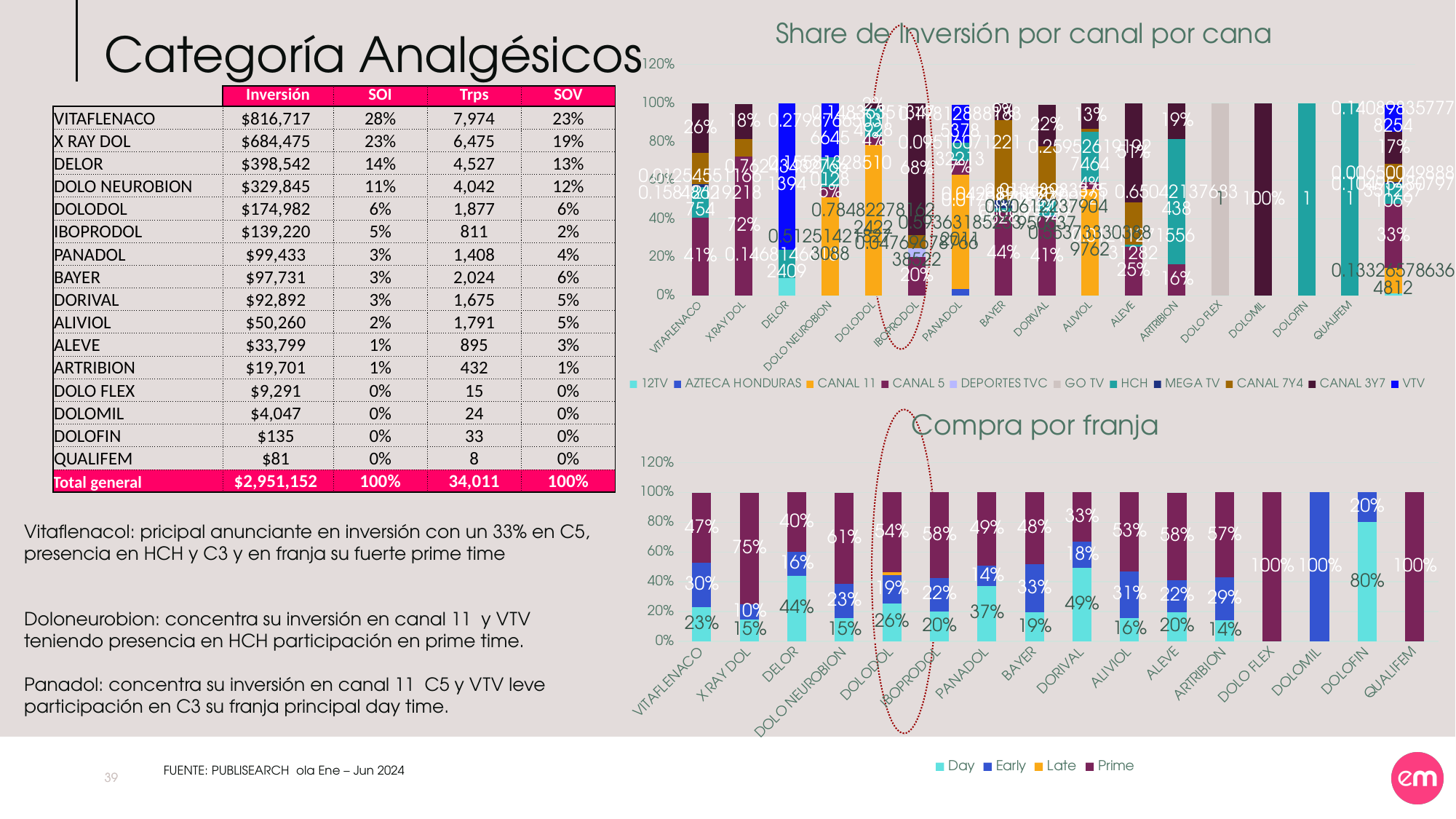

### Chart: Share de Inversión por canal por cana

| Category | 12TV | AZTECA HONDURAS | CANAL 11 | CANAL 5 | DEPORTES TVC | GO TV | HCH | MEGA TV | CANAL 7Y4 | CANAL 3Y7 | VTV |
|---|---|---|---|---|---|---|---|---|---|---|---|
| VITAFLENACO | None | None | None | 0.4069171257355516 | None | None | 0.15812119218753987 | 0.012545511664862008 | 0.16392963032986568 | 0.25682766949634 | None |
| X RAY DOL | None | None | None | 0.7235327072834288 | None | None | None | None | 0.08869412013447063 | 0.18281138560387217 | None |
| DELOR | 0.09075101096619691 | None | None | None | None | None | 0.14681466137240878 | None | None | None | 0.7624343276613944 |
| DOLO NEUROBION | None | None | 0.5125142182730875 | 0.0496963060716663 | None | None | 0.15581328510012774 | None | None | None | 0.27967665031664496 |
| DOLODOL | None | None | 0.7848227816224216 | 0.04007894003712315 | None | None | 0.14836351347492777 | None | None | 0.024808562188584054 | None |
| IBOPRODOL | None | None | None | 0.2002727903991695 | 0.04769678766385219 | None | None | None | 0.06555350529381136 | 0.6833777876111893 | None |
| PANADOL | None | 0.03360830717290789 | 0.5936318525320111 | 0.07100533531014096 | None | None | 0.09516071221322131 | None | None | None | 0.1981288818353784 |
| BAYER | None | None | None | 0.43623780178788746 | None | None | 0.01798795371562874 | 0.04238913709000156 | 0.415955461316357 | 0.0874296460901252 | None |
| DORIVAL | None | None | None | 0.4107485624868089 | 0.006122379049506369 | None | 0.07374799721789468 | 0.013689833755490193 | 0.26986107505233964 | 0.21711332875418968 | None |
| ALIVIOL | None | None | 0.5537333038897615 | 0.037932691947693574 | None | None | 0.2595261919274637 | None | 0.013846731862116435 | 0.13395460203765536 | None |
| ALEVE | None | None | None | 0.2542943767554991 | None | None | 0.012112715563128222 | None | 0.218950047507894 | 0.5128542255195394 | None |
| ARTRIBION | None | None | None | 0.16427721855129693 | None | None | 0.6504213768343795 | None | None | 0.1853014046143235 | None |
| DOLO FLEX | None | None | None | None | None | 1.0 | None | None | None | None | None |
| DOLOMIL | None | None | None | None | None | None | None | None | None | 1.0 | None |
| DOLOFIN | None | None | None | None | None | None | 1.0 | None | None | None | None |
| QUALIFEM | None | None | None | None | None | None | 1.0 | None | None | None | None |
# Categoría Analgésicos
|  | Inversión | SOI | Trps | SOV |
| --- | --- | --- | --- | --- |
| VITAFLENACO | $816,717 | 28% | 7,974 | 23% |
| X RAY DOL | $684,475 | 23% | 6,475 | 19% |
| DELOR | $398,542 | 14% | 4,527 | 13% |
| DOLO NEUROBION | $329,845 | 11% | 4,042 | 12% |
| DOLODOL | $174,982 | 6% | 1,877 | 6% |
| IBOPRODOL | $139,220 | 5% | 811 | 2% |
| PANADOL | $99,433 | 3% | 1,408 | 4% |
| BAYER | $97,731 | 3% | 2,024 | 6% |
| DORIVAL | $92,892 | 3% | 1,675 | 5% |
| ALIVIOL | $50,260 | 2% | 1,791 | 5% |
| ALEVE | $33,799 | 1% | 895 | 3% |
| ARTRIBION | $19,701 | 1% | 432 | 1% |
| DOLO FLEX | $9,291 | 0% | 15 | 0% |
| DOLOMIL | $4,047 | 0% | 24 | 0% |
| DOLOFIN | $135 | 0% | 33 | 0% |
| QUALIFEM | $81 | 0% | 8 | 0% |
| Total general | $2,951,152 | 100% | 34,011 | 100% |

### Chart: Compra por franja

| Category | Day | Early | Late | Prime |
|---|---|---|---|---|
| VITAFLENACO | 0.23052038886178966 | 0.2957436594815951 | None | 0.47287283527046325 |
| X RAY DOL | 0.14823040647302796 | 0.10202231419086912 | None | 0.747095553497133 |
| DELOR | 0.4421784272597248 | 0.15902058310219713 | None | 0.3988009896380781 |
| DOLO NEUROBION | 0.15410759800444254 | 0.2320036852398022 | None | 0.6136752355988782 |
| DOLODOL | 0.25508431416790733 | 0.1908415470428345 | 0.01835393655146525 | 0.5357202022377929 |
| IBOPRODOL | 0.20231174957429715 | 0.2219087109107112 | None | 0.5757795395149916 |
| PANADOL | 0.37154102917339626 | 0.1364882491962521 | None | 0.4919707216303517 |
| BAYER | 0.19300995374310356 | 0.3254393273208769 | None | 0.48148982702151594 |
| DORIVAL | 0.4913384482560604 | 0.1776217054162375 | None | 0.3309677414672066 |
| ALIVIOL | 0.15845355346488915 | 0.31000731409115806 | None | 0.5315391324439528 |
| ALEVE | 0.19582527256270493 | 0.2160466382556505 | None | 0.5849467937099962 |
| ARTRIBION | 0.14261018805582307 | 0.2855900790846764 | None | 0.5717997328595006 |
| DOLO FLEX | None | None | None | 1.0 |
| DOLOMIL | None | 1.0 | None | None |
| DOLOFIN | 0.7999999999999996 | 0.20000000000000026 | None | None |
| QUALIFEM | None | None | None | 1.0 |
Vitaflenacol: pricipal anunciante en inversión con un 33% en C5, presencia en HCH y C3 y en franja su fuerte prime time

Doloneurobion: concentra su inversión en canal 11  y VTV teniendo presencia en HCH participación en prime time.

Panadol: concentra su inversión en canal 11  C5 y VTV leve participación en C3 su franja principal day time.

FUENTE: PUBLISEARCH  ola Ene – Jun 2024

39
39